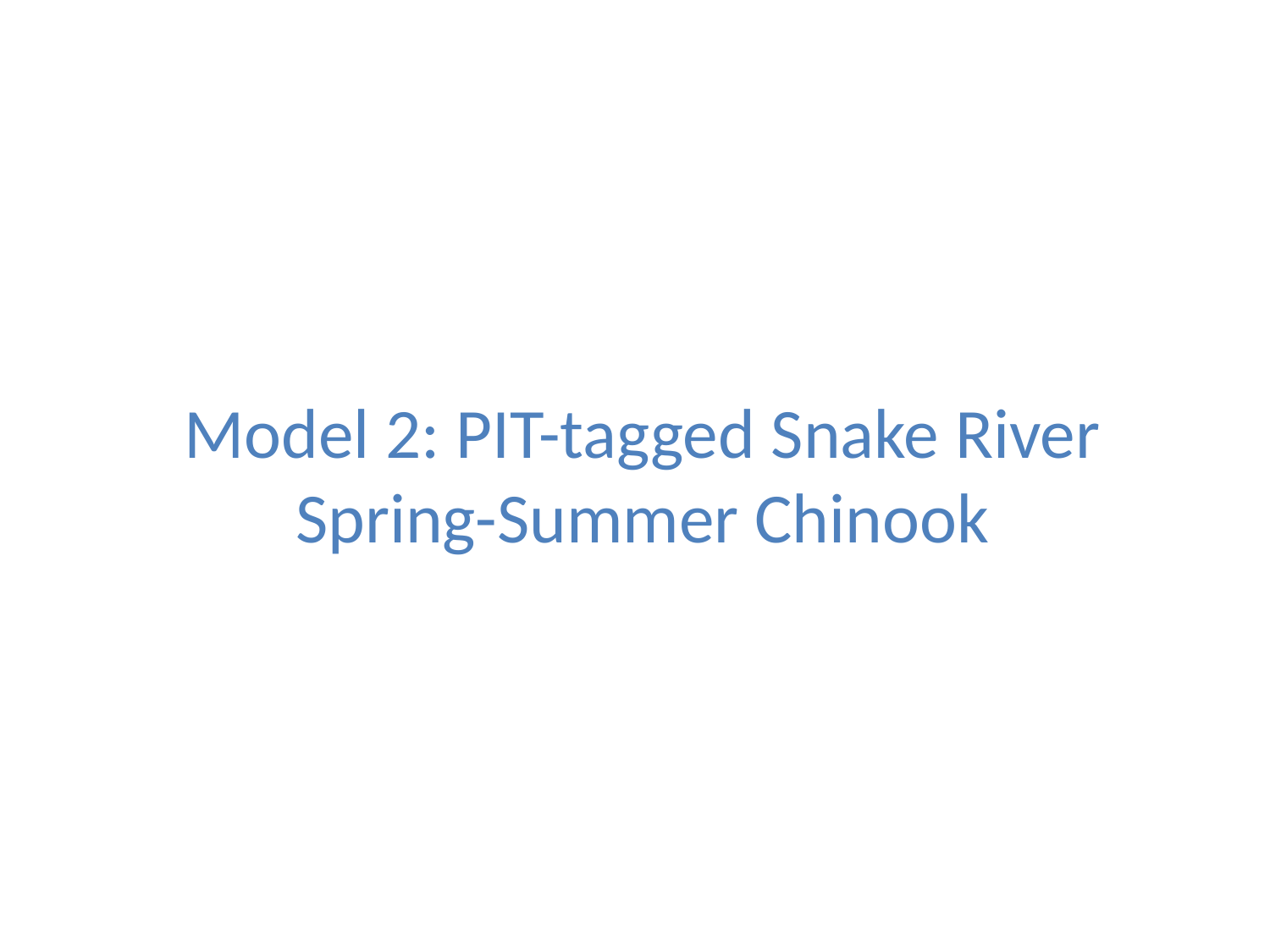

Model 2: PIT-tagged Snake River Spring-Summer Chinook